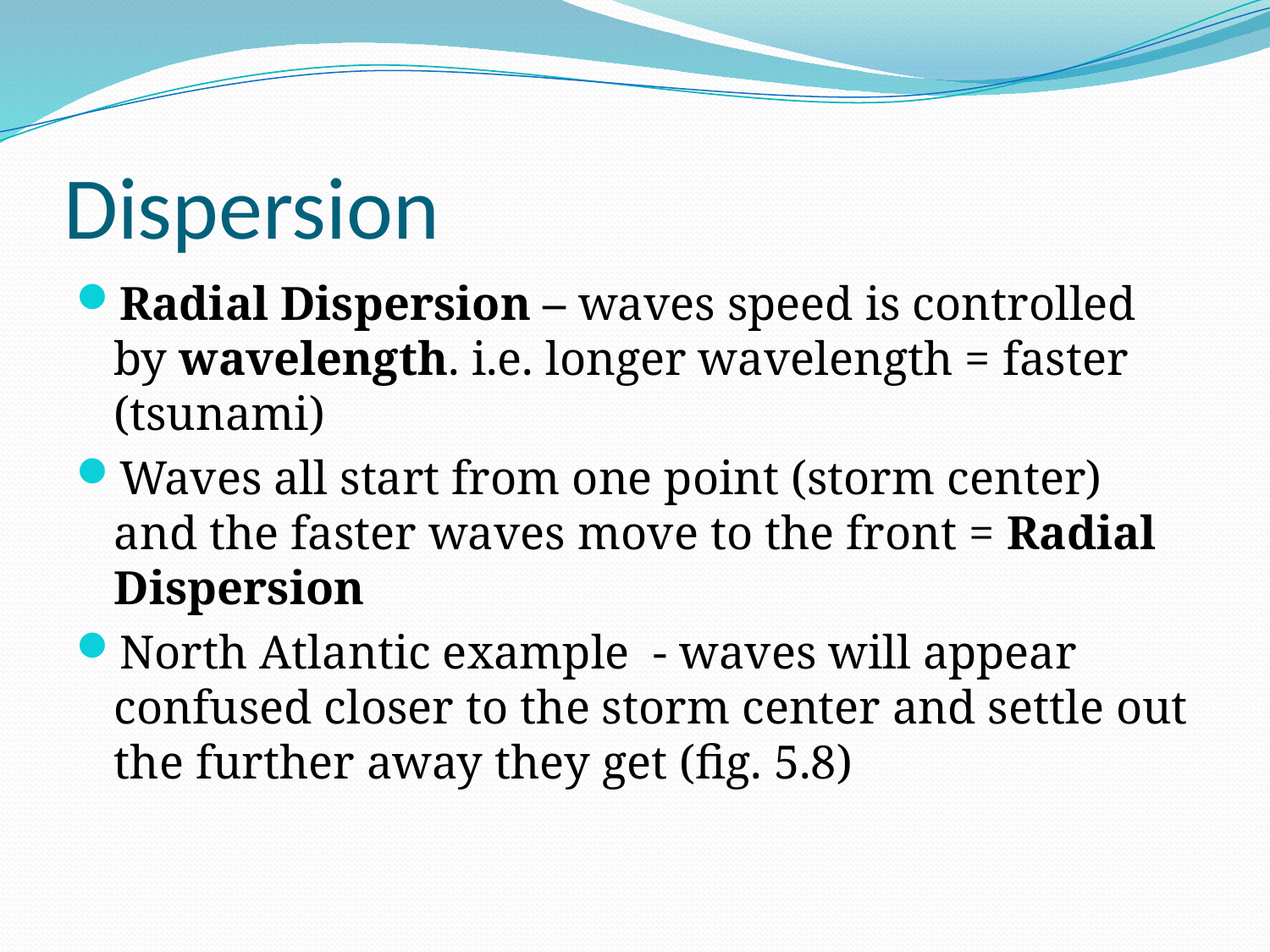

# Dispersion
Radial Dispersion – waves speed is controlled by wavelength. i.e. longer wavelength = faster (tsunami)
Waves all start from one point (storm center) and the faster waves move to the front = Radial Dispersion
North Atlantic example  - waves will appear confused closer to the storm center and settle out the further away they get (fig. 5.8)